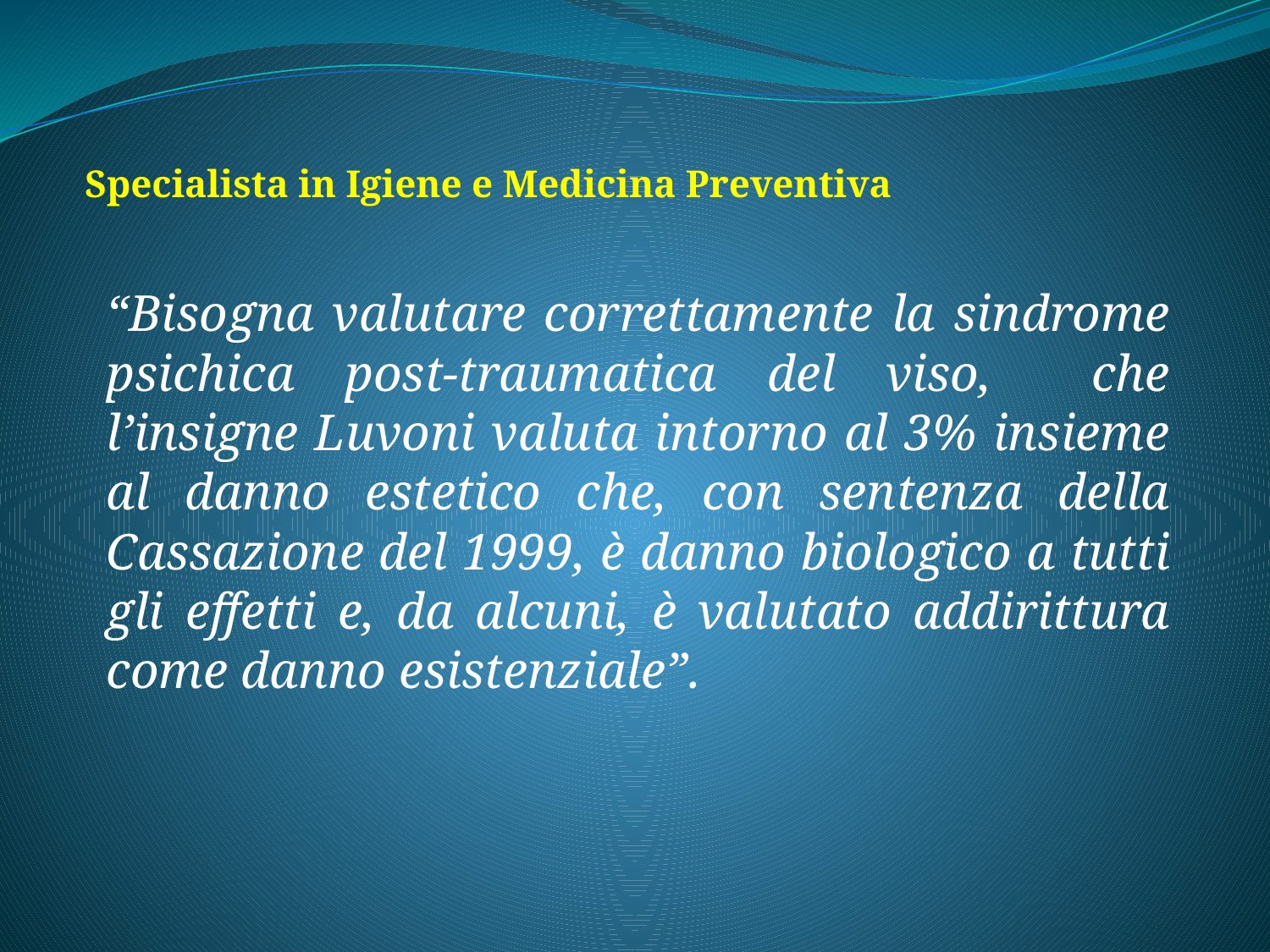

Specialista in Igiene e Medicina Preventiva

“Bisogna valutare correttamente la sindrome psichica post-traumatica del viso,  che l’insigne Luvoni valuta intorno al 3% insieme al danno estetico che, con sentenza della Cassazione del 1999, è danno biologico a tutti gli effetti e, da alcuni, è valutato addirittura come danno esistenziale”.